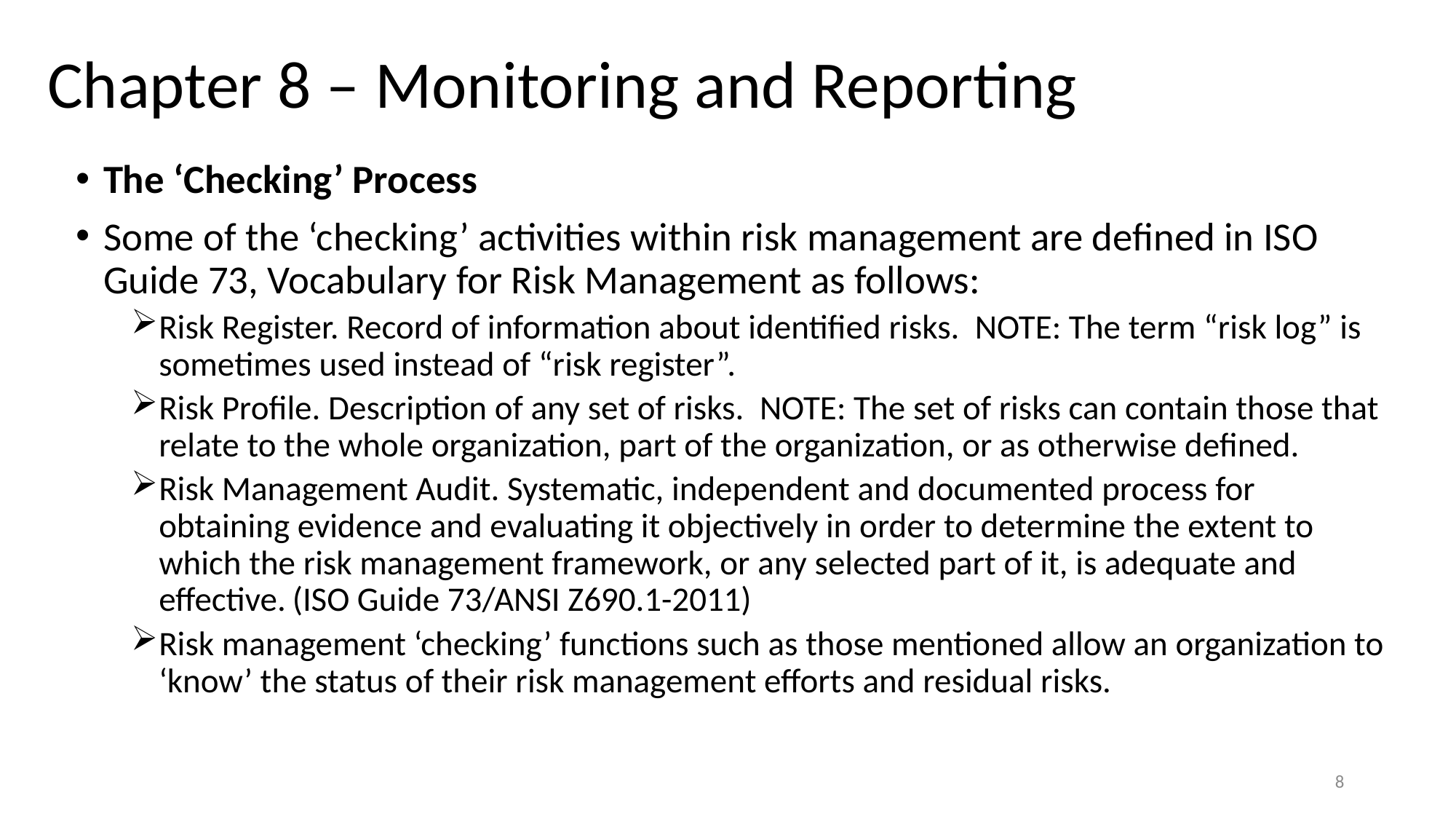

# Chapter 8 – Monitoring and Reporting
The ‘Checking’ Process
Some of the ‘checking’ activities within risk management are defined in ISO Guide 73, Vocabulary for Risk Management as follows:
Risk Register. Record of information about identified risks.  NOTE: The term “risk log” is sometimes used instead of “risk register”.
Risk Profile. Description of any set of risks.  NOTE: The set of risks can contain those that relate to the whole organization, part of the organization, or as otherwise defined.
Risk Management Audit. Systematic, independent and documented process for obtaining evidence and evaluating it objectively in order to determine the extent to which the risk management framework, or any selected part of it, is adequate and effective. (ISO Guide 73/ANSI Z690.1-2011)
Risk management ‘checking’ functions such as those mentioned allow an organization to ‘know’ the status of their risk management efforts and residual risks.
8